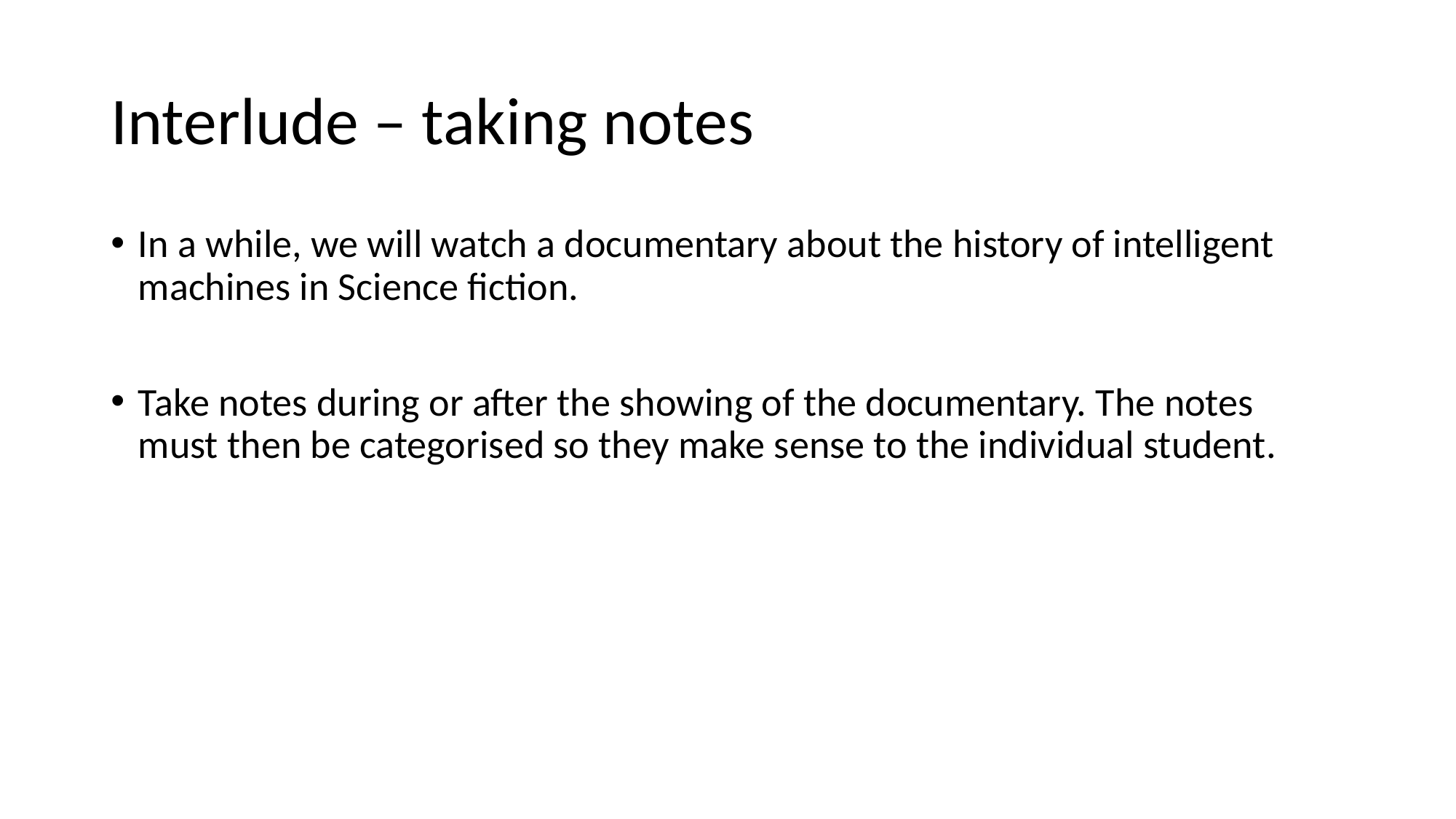

# Interlude – taking notes
In a while, we will watch a documentary about the history of intelligent machines in Science fiction.

Take notes during or after the showing of the documentary. The notes must then be categorised so they make sense to the individual student.